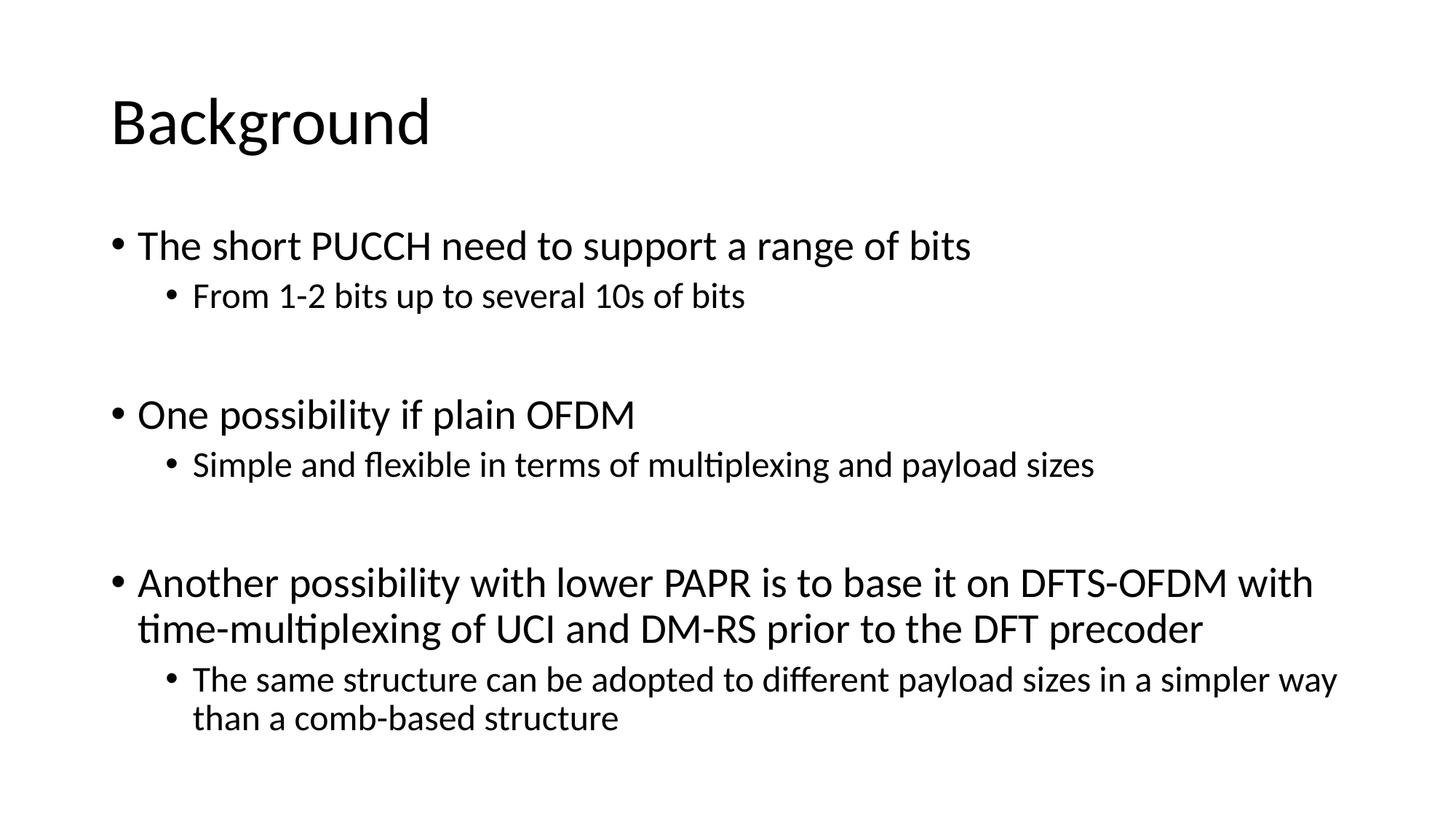

# Background
The short PUCCH need to support a range of bits
From 1-2 bits up to several 10s of bits

One possibility if plain OFDM
Simple and flexible in terms of multiplexing and payload sizes

Another possibility with lower PAPR is to base it on DFTS-OFDM with time-multiplexing of UCI and DM-RS prior to the DFT precoder
The same structure can be adopted to different payload sizes in a simpler way than a comb-based structure